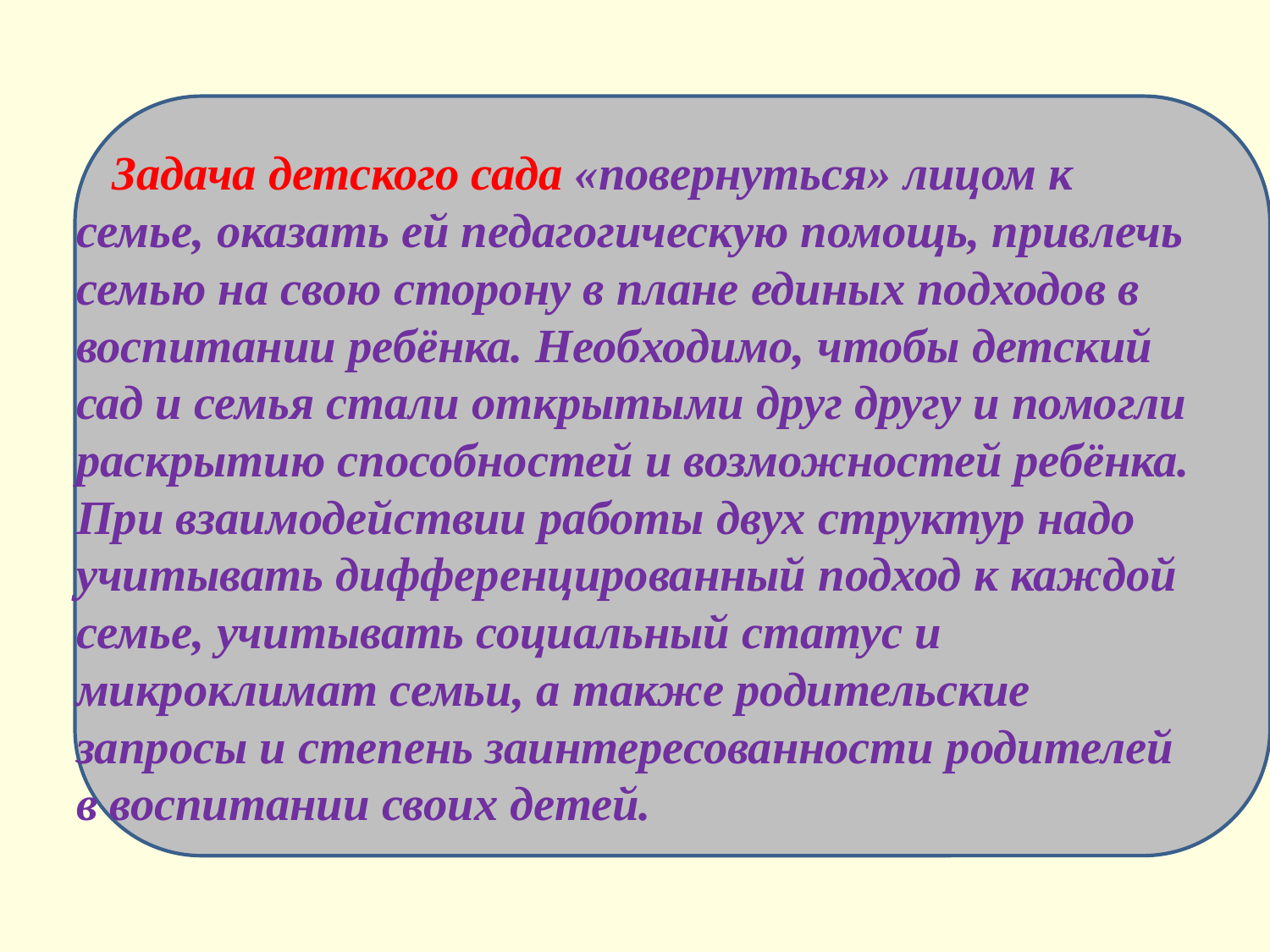

#

   Задача детского сада «повернуться» лицом к семье, оказать ей педагогическую помощь, привлечь семью на свою сторону в плане единых подходов в воспитании ребёнка. Необходимо, чтобы детский сад и семья стали открытыми друг другу и помогли раскрытию способностей и возможностей ребёнка. При взаимодействии работы двух структур надо учитывать дифференцированный подход к каждой семье, учитывать социальный статус и микроклимат семьи, а также родительские запросы и степень заинтересованности родителей в воспитании своих детей.